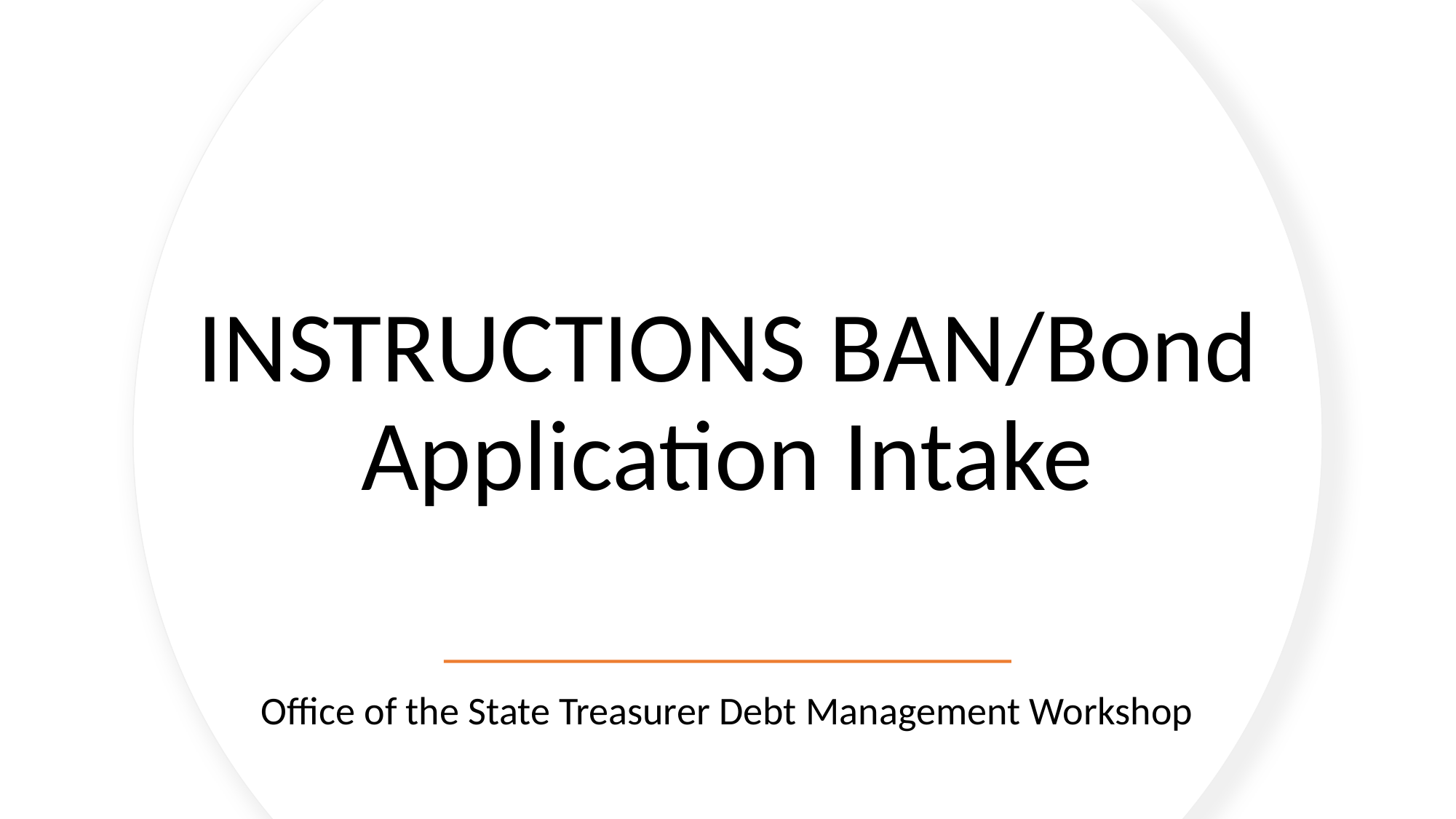

INSTRUCTIONS BAN/Bond Application Intake

Office of the State Treasurer Debt Management Workshop